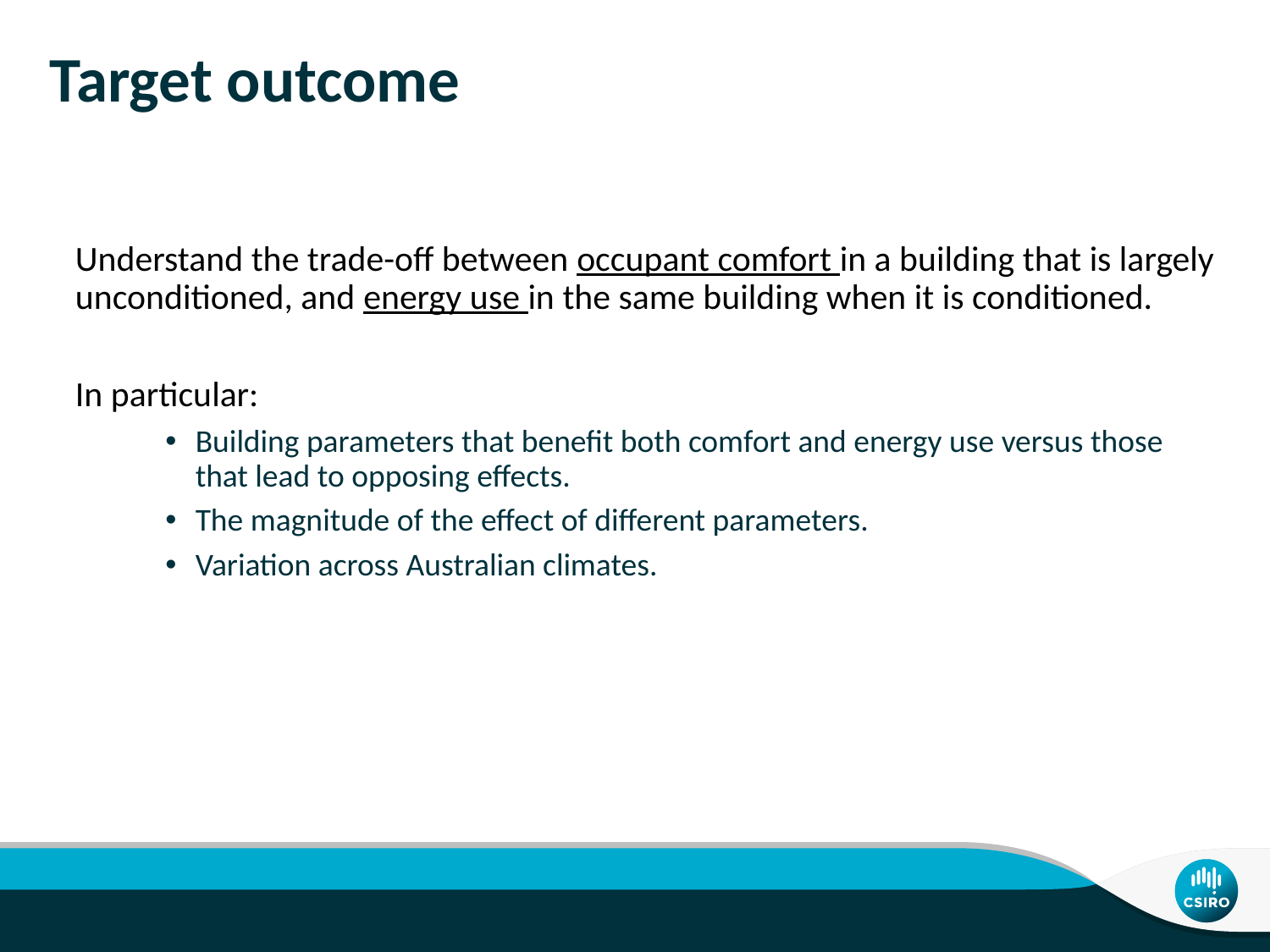

# Target outcome

Understand the trade-off between occupant comfort in a building that is largely unconditioned, and energy use in the same building when it is conditioned.

In particular:
Building parameters that benefit both comfort and energy use versus those that lead to opposing effects.
The magnitude of the effect of different parameters.
Variation across Australian climates.